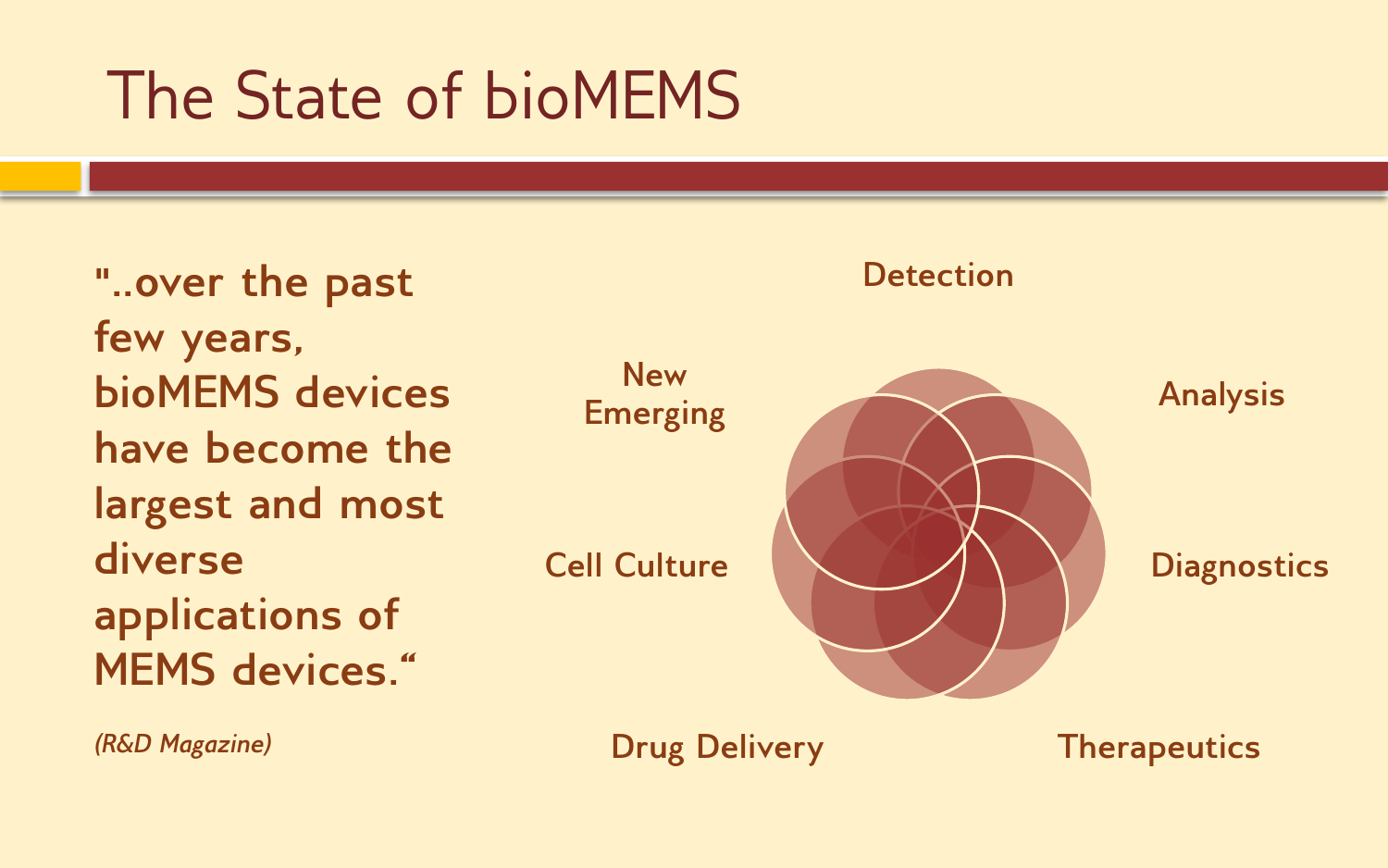

# The State of bioMEMS
Detection
Analysis
Diagnostics
Therapeutics
Drug Delivery
Cell Culture
New Emerging
"..over the past few years, bioMEMS devices have become the largest and most diverse applications of MEMS devices.“
(R&D Magazine)